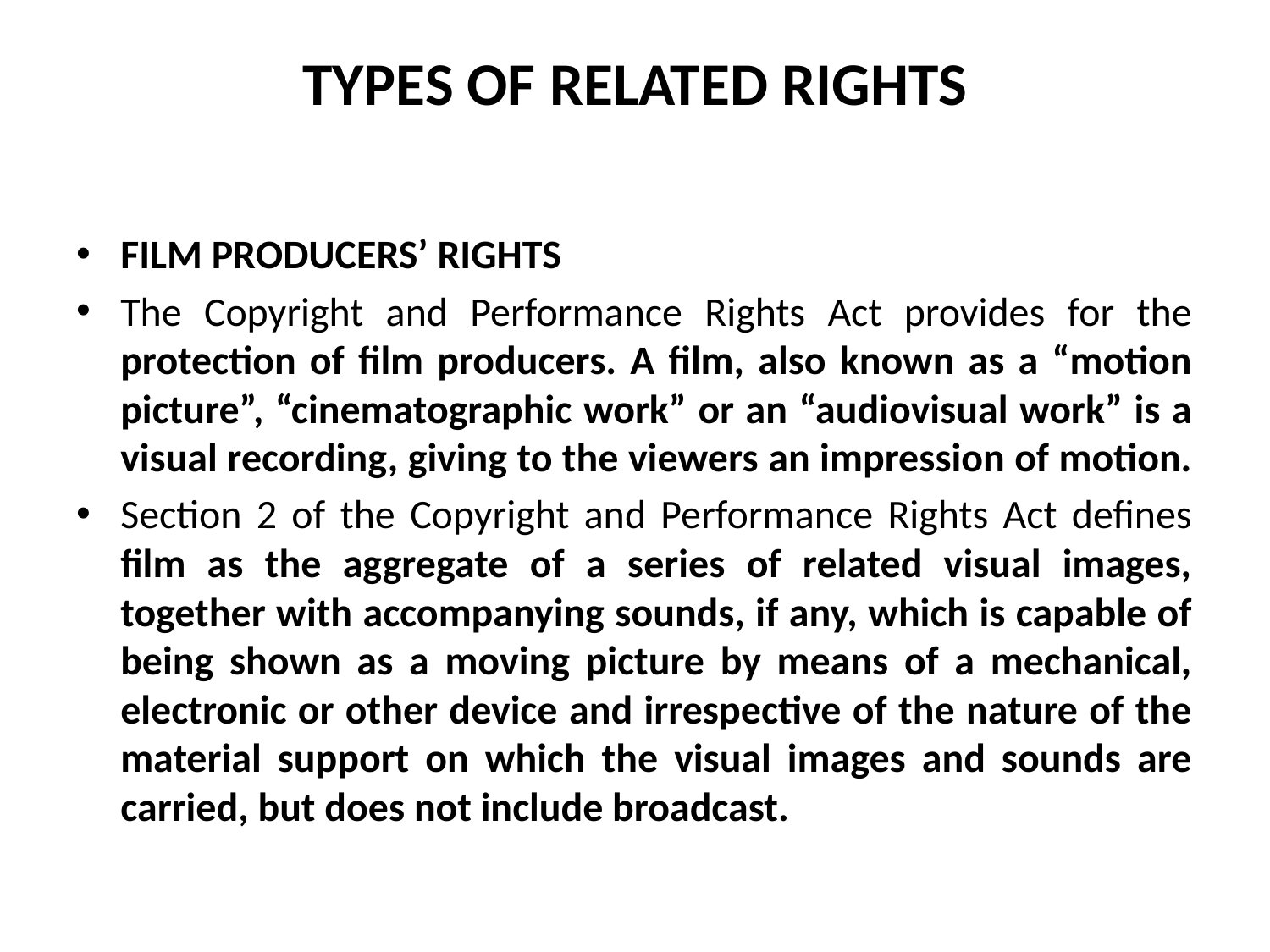

# TYPES OF RELATED RIGHTS
FILM PRODUCERS’ RIGHTS
The Copyright and Performance Rights Act provides for the protection of film producers. A film, also known as a “motion picture”, “cinematographic work” or an “audiovisual work” is a visual recording, giving to the viewers an impression of motion.
Section 2 of the Copyright and Performance Rights Act defines film as the aggregate of a series of related visual images, together with accompanying sounds, if any, which is capable of being shown as a moving picture by means of a mechanical, electronic or other device and irrespective of the nature of the material support on which the visual images and sounds are carried, but does not include broadcast.